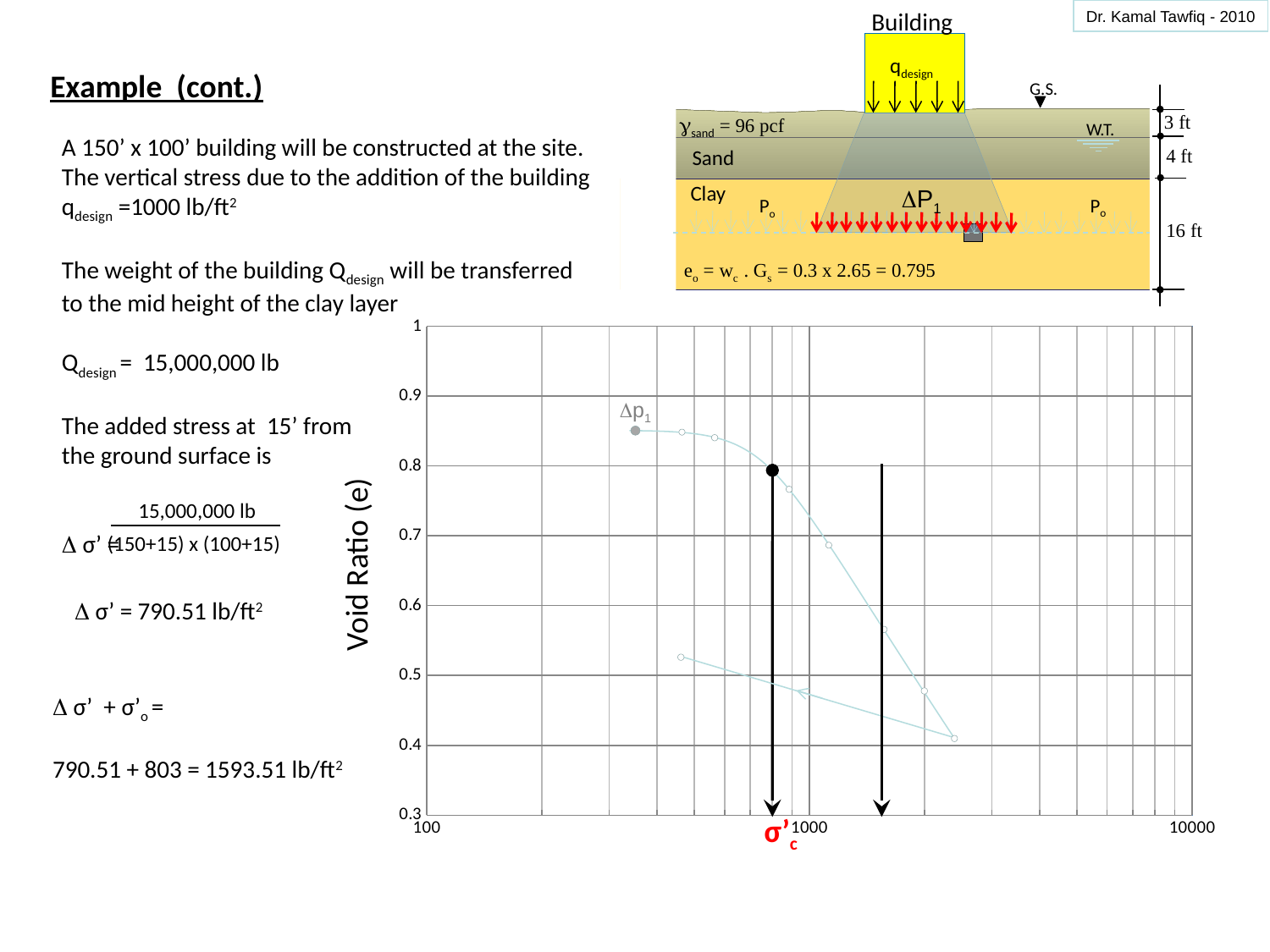

Building
Dr. Kamal Tawfiq - 2010

qdesign
Example  (cont.)
G.S.

3 ft
γsand = 96 pcf

W.T.

A 150’ x 100’ building will be constructed at the site.
The vertical stress due to the addition of the building
qdesign =1000 lb/ft2

The weight of the building Qdesign will be transferred
to the mid height of the clay layer

Qdesign =  15,000,000 lb

The added stress at  15’ from
the ground surface is

Δ σ’ =

4 ft
Sand
Clay

ΔP1

Po
Po
16 ft

eo = wc  . Gs  = 0.3 x 2.65 = 0.795

### Chart

| Category |  |
|---|---|
Δp1

15,000,000 lb
(150+15) x (100+15)
Void Ratio (e)

Δ σ’ = 790.51 lb/ft2

Δ σ’  + σ’o =

790.51 + 803 = 1593.51 lb/ft2

σ’c